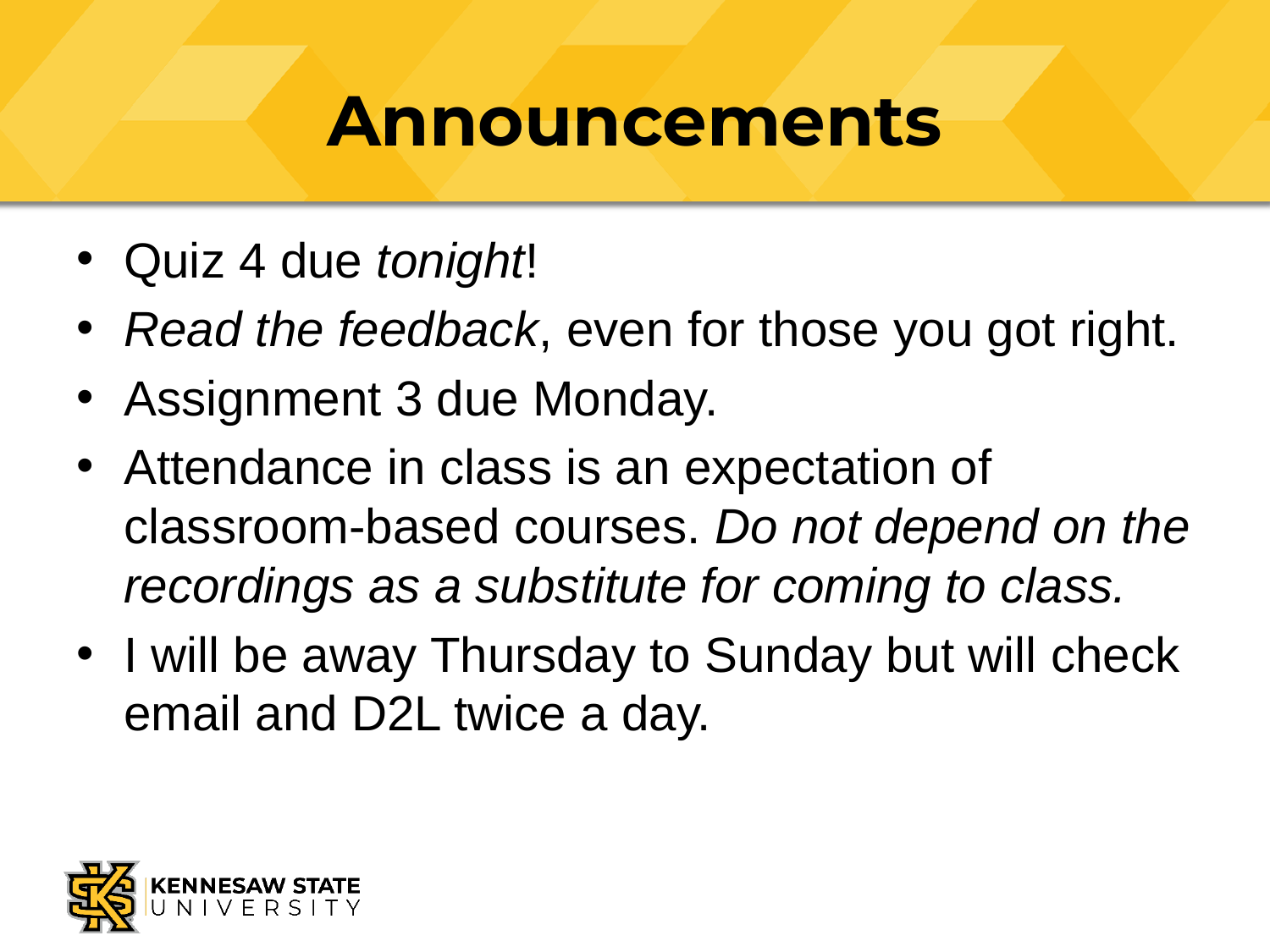

# Announcements
Quiz 4 due tonight!
Read the feedback, even for those you got right.
Assignment 3 due Monday.
Attendance in class is an expectation of classroom-based courses. Do not depend on the recordings as a substitute for coming to class.
I will be away Thursday to Sunday but will check email and D2L twice a day.